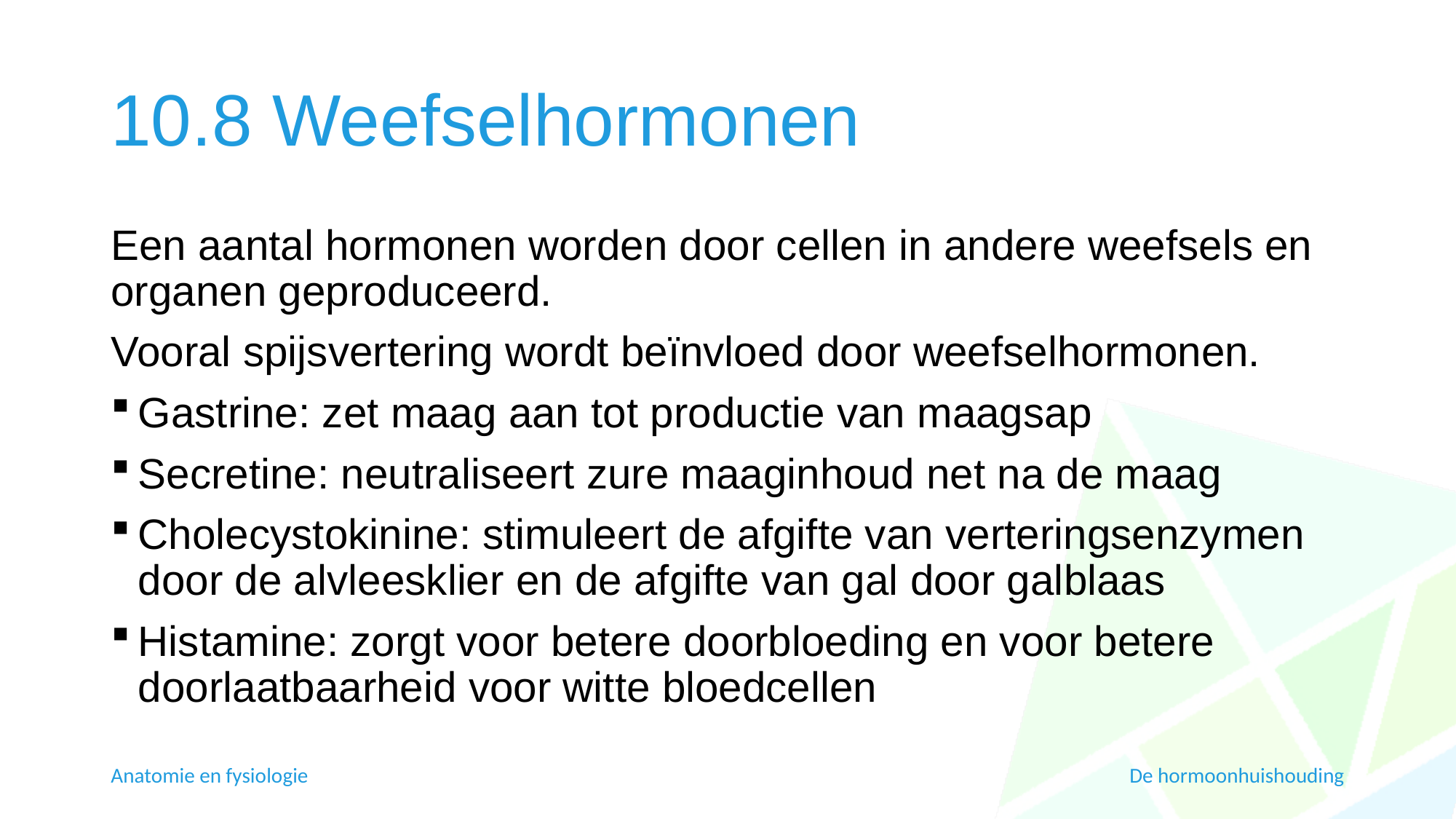

# 10.8 Weefselhormonen
Een aantal hormonen worden door cellen in andere weefsels en organen geproduceerd.
Vooral spijsvertering wordt beïnvloed door weefselhormonen.
Gastrine: zet maag aan tot productie van maagsap
Secretine: neutraliseert zure maaginhoud net na de maag
Cholecystokinine: stimuleert de afgifte van verteringsenzymen door de alvleesklier en de afgifte van gal door galblaas
Histamine: zorgt voor betere doorbloeding en voor betere doorlaatbaarheid voor witte bloedcellen
Anatomie en fysiologie
De hormoonhuishouding